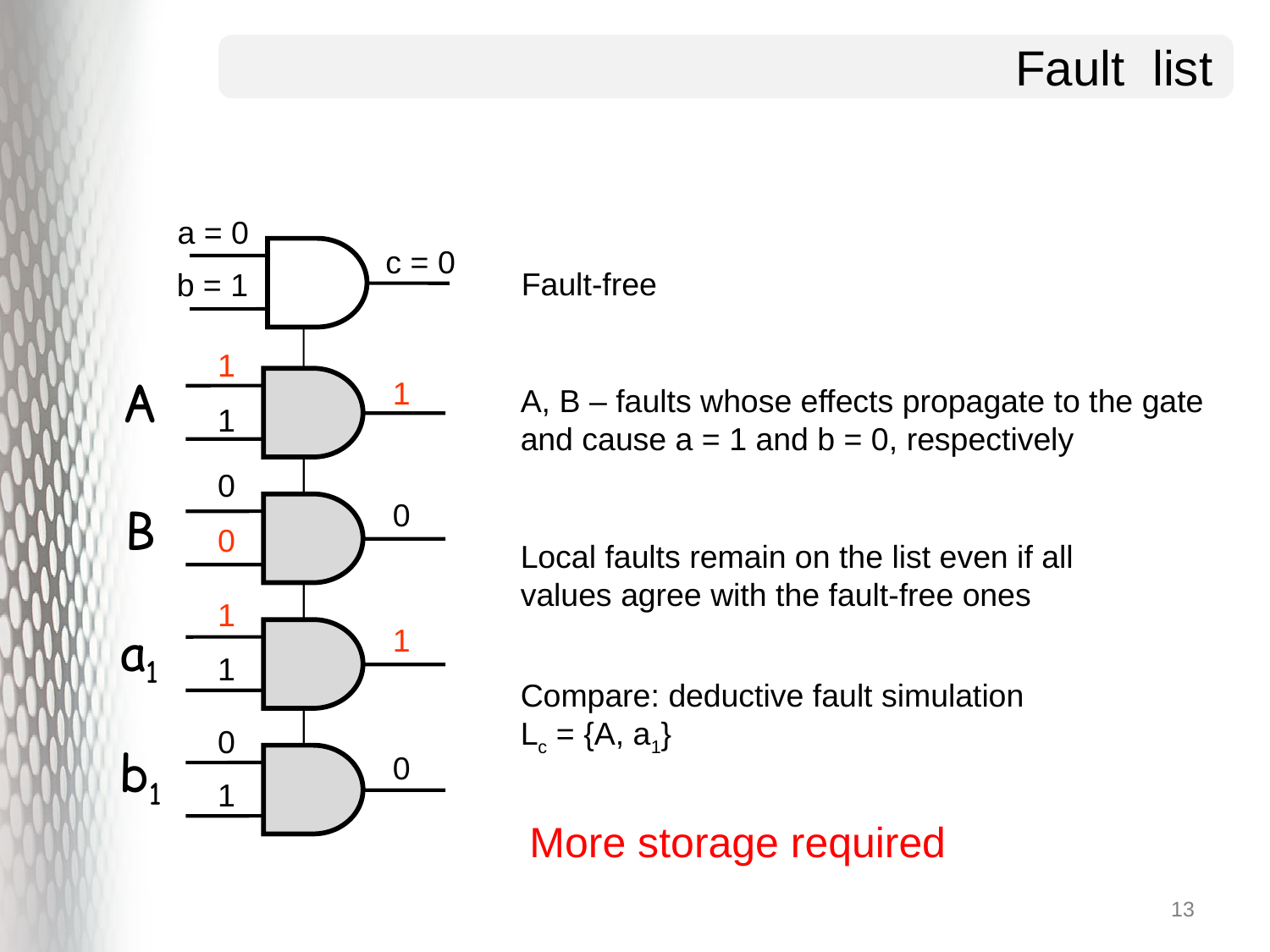

# Fault  list
a = 0
c = 0

Fault-free
b = 1

1
1

1

A
A, B – faults whose effects propagate to the gate and cause a = 1 and b = 0, respectively
0
0

0

B
Local faults remain on the list even if all values agree with the fault-free ones
1
1

1

a1
Compare: deductive fault simulation
Lc = {A, a1}
0
0

1

b1
More storage required